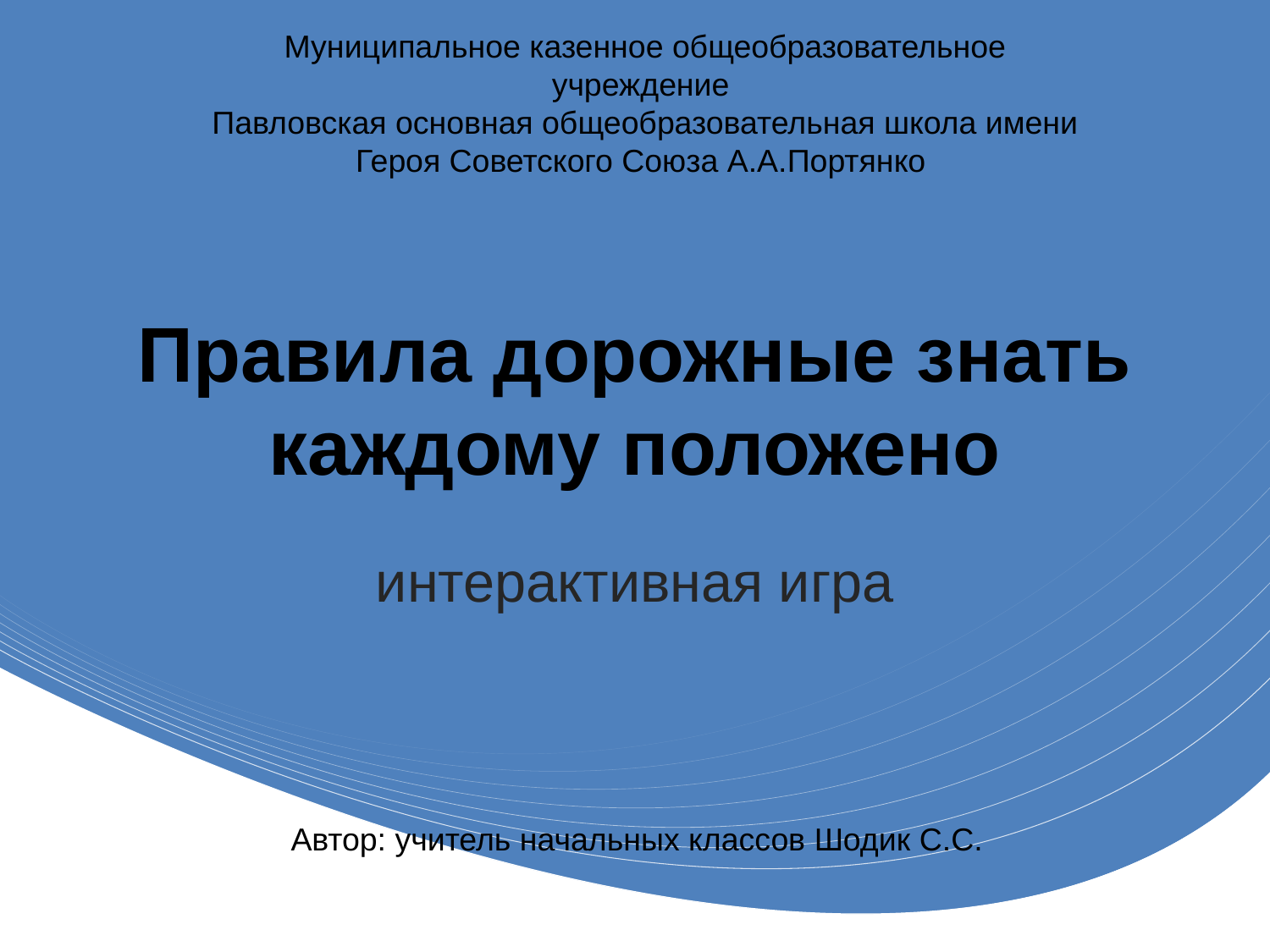

Муниципальное казенное общеобразовательное учреждение
Павловская основная общеобразовательная школа имени Героя Советского Союза А.А.Портянко
# Правила дорожные знать каждому положено
интерактивная игра

Автор: учитель начальных классов Шодик С.С.